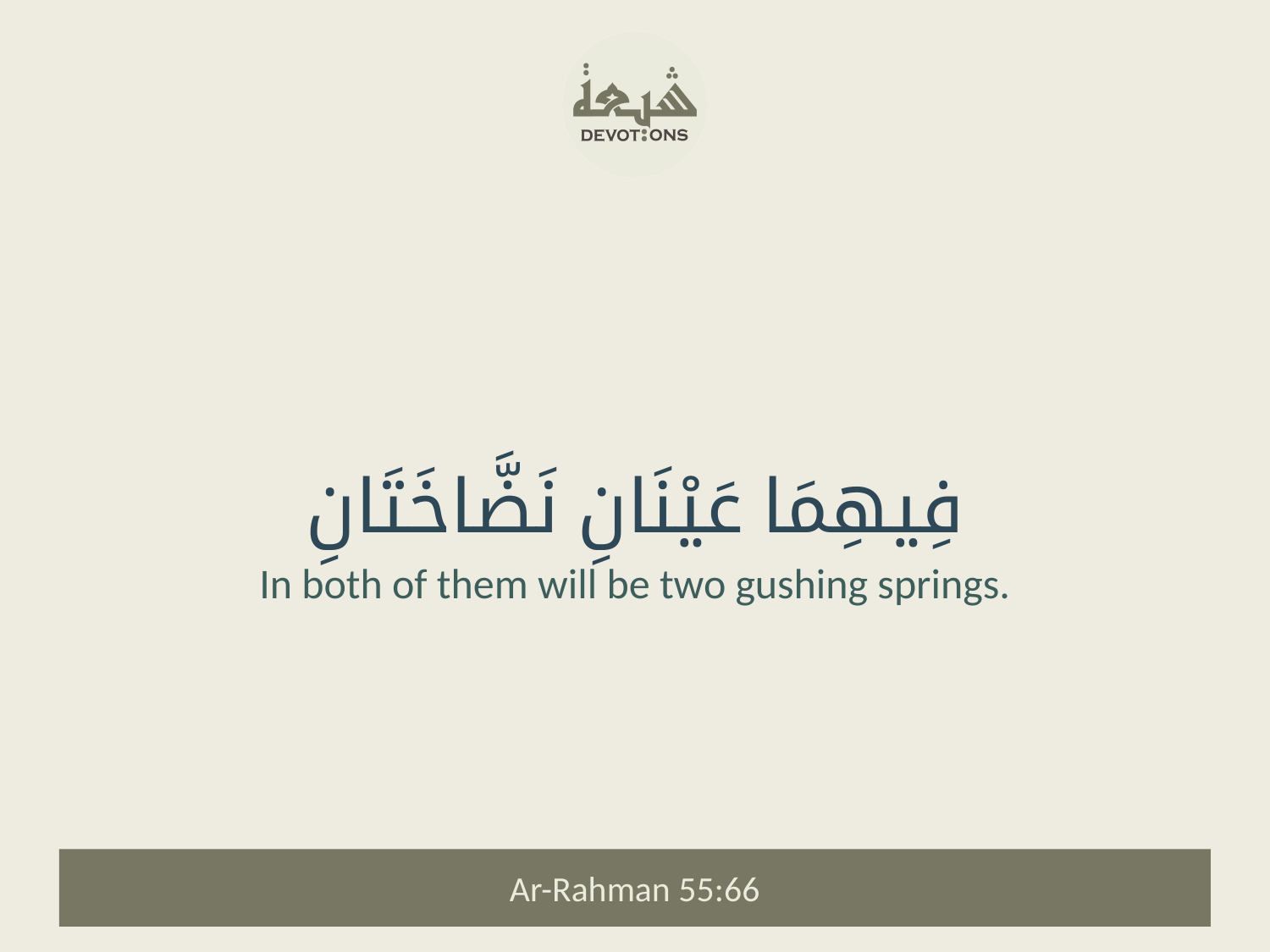

فِيهِمَا عَيْنَانِ نَضَّاخَتَانِ
In both of them will be two gushing springs.
Ar-Rahman 55:66